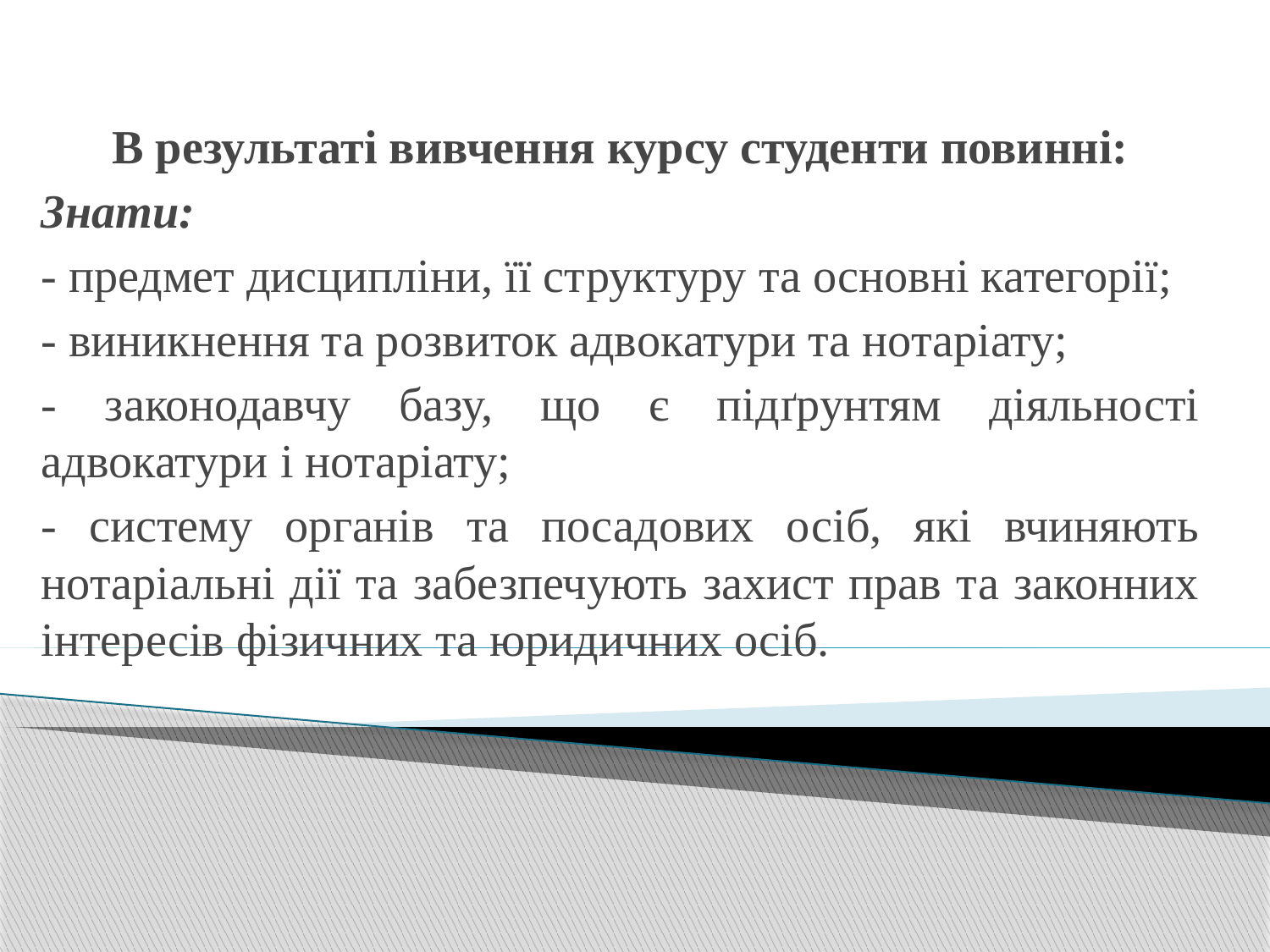

В результаті вивчення курсу студенти повинні:
Знати:
- предмет дисципліни, її структуру та основні категорії;
- виникнення та розвиток адвокатури та нотаріату;
- законодавчу базу, що є підґрунтям діяльності адвокатури і нотаріату;
- систему органів та посадових осіб, які вчиняють нотаріальні дії та забезпечують захист прав та законних інтересів фізичних та юридичних осіб.